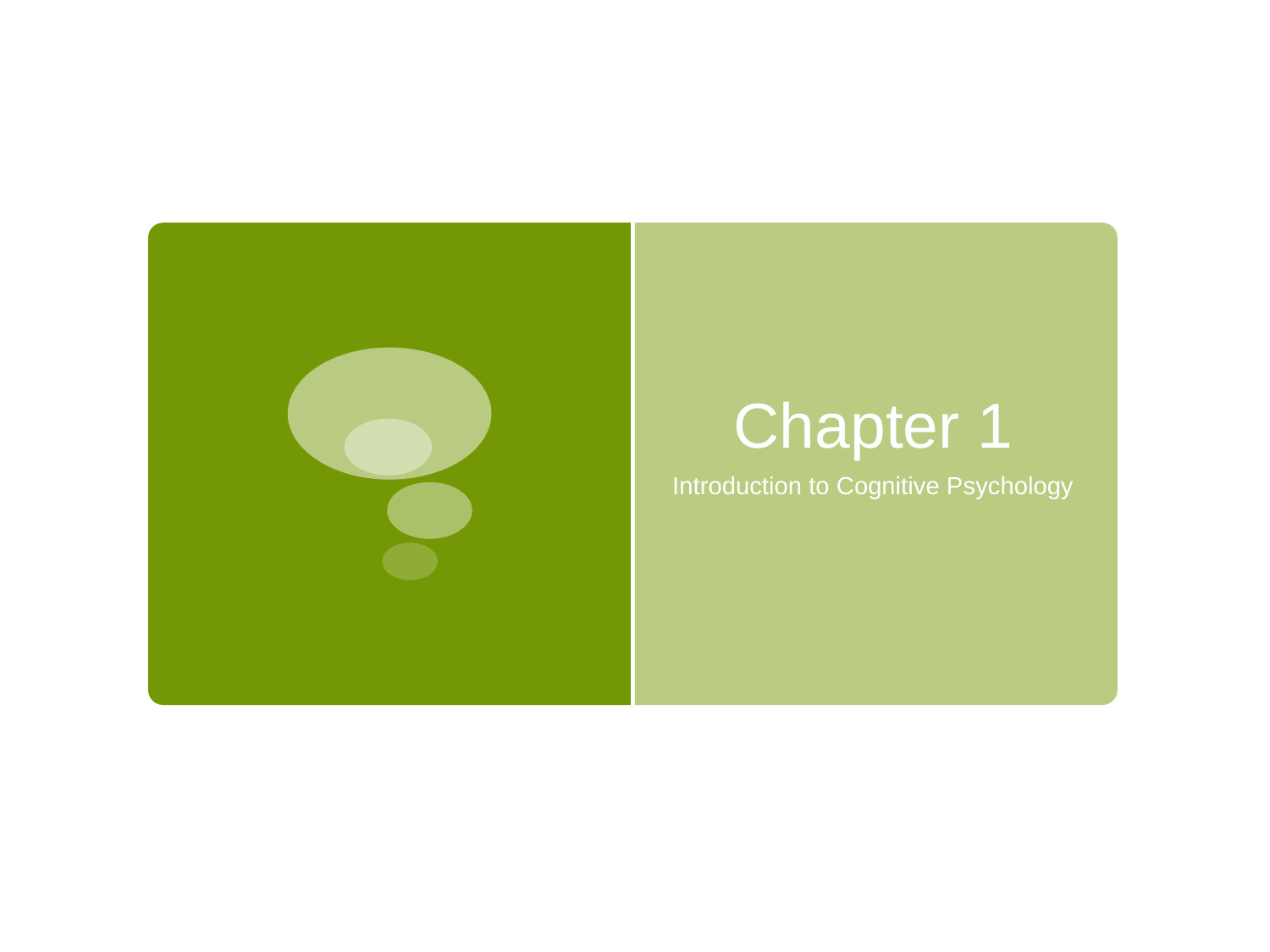

# Chapter 1
Introduction to Cognitive Psychology